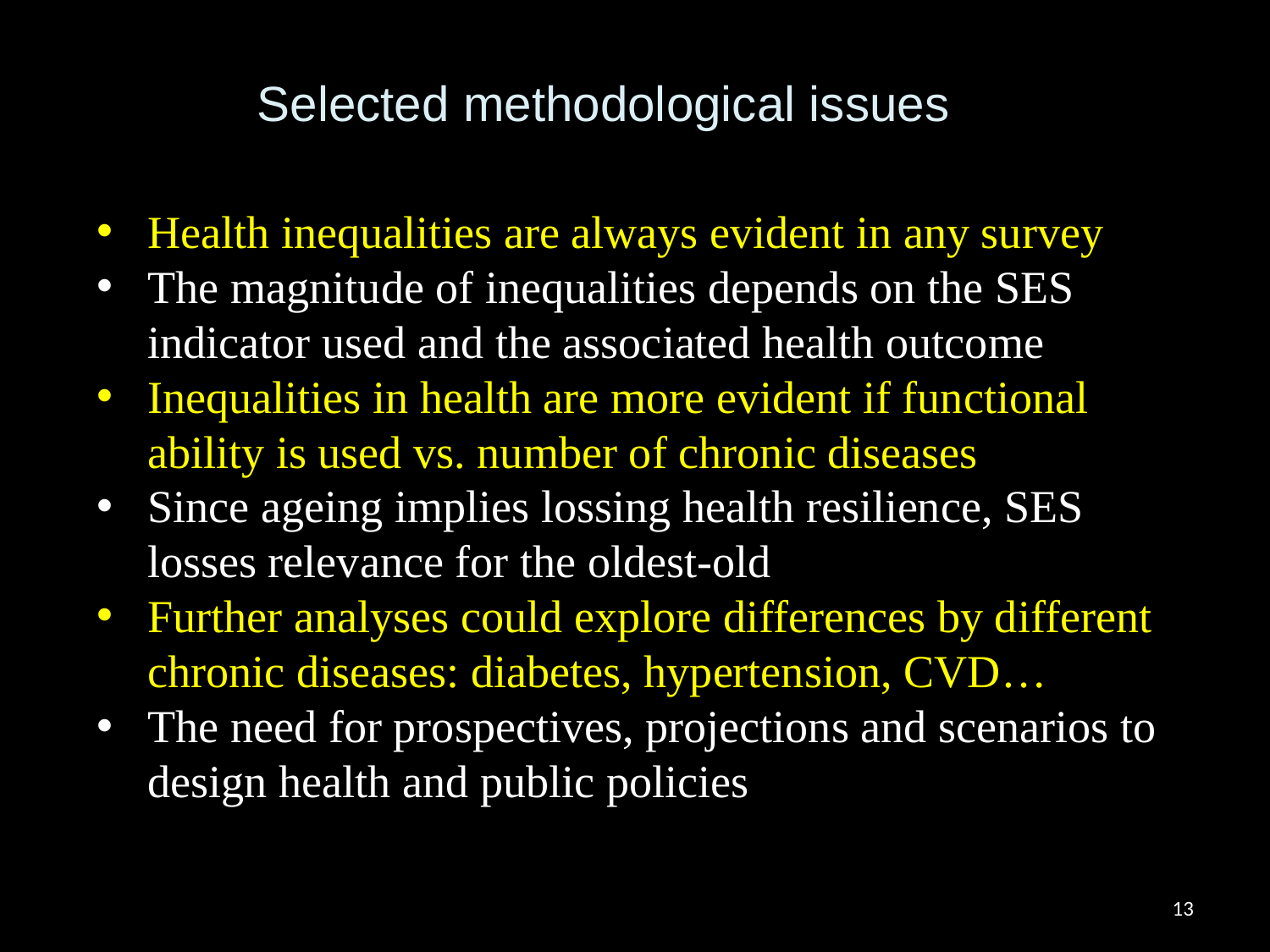

Selected methodological issues
Health inequalities are always evident in any survey
The magnitude of inequalities depends on the SES indicator used and the associated health outcome
Inequalities in health are more evident if functional ability is used vs. number of chronic diseases
Since ageing implies lossing health resilience, SES losses relevance for the oldest-old
Further analyses could explore differences by different chronic diseases: diabetes, hypertension, CVD…
The need for prospectives, projections and scenarios to design health and public policies

13